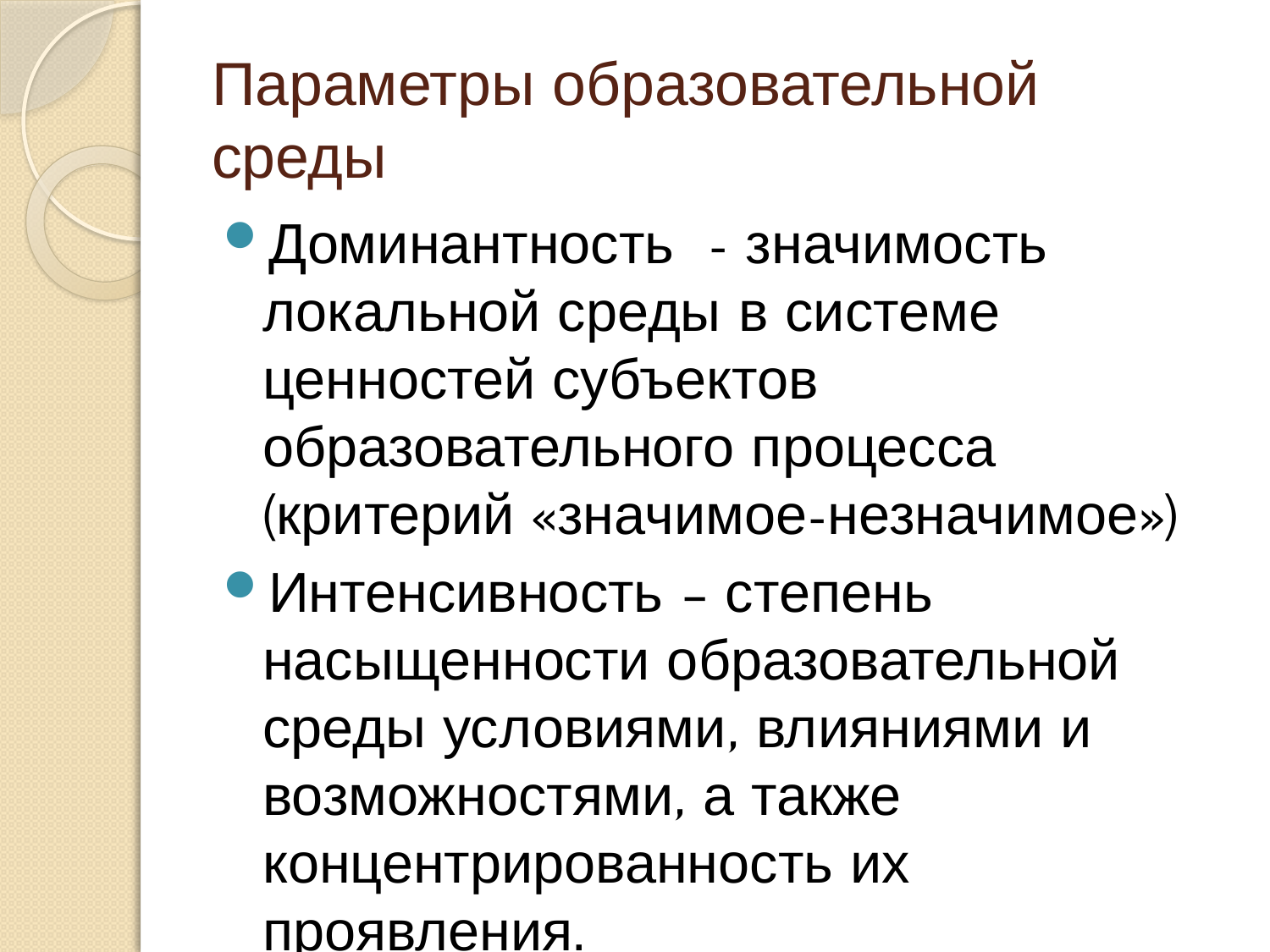

# Параметры образовательной среды
Доминантность  - значимость локальной среды в системе ценностей субъектов образовательного процесса (критерий «значимое-незначимое»)
Интенсивность – степень насыщенности образовательной среды условиями, влияниями и возможностями, а также концентрированность их проявления.